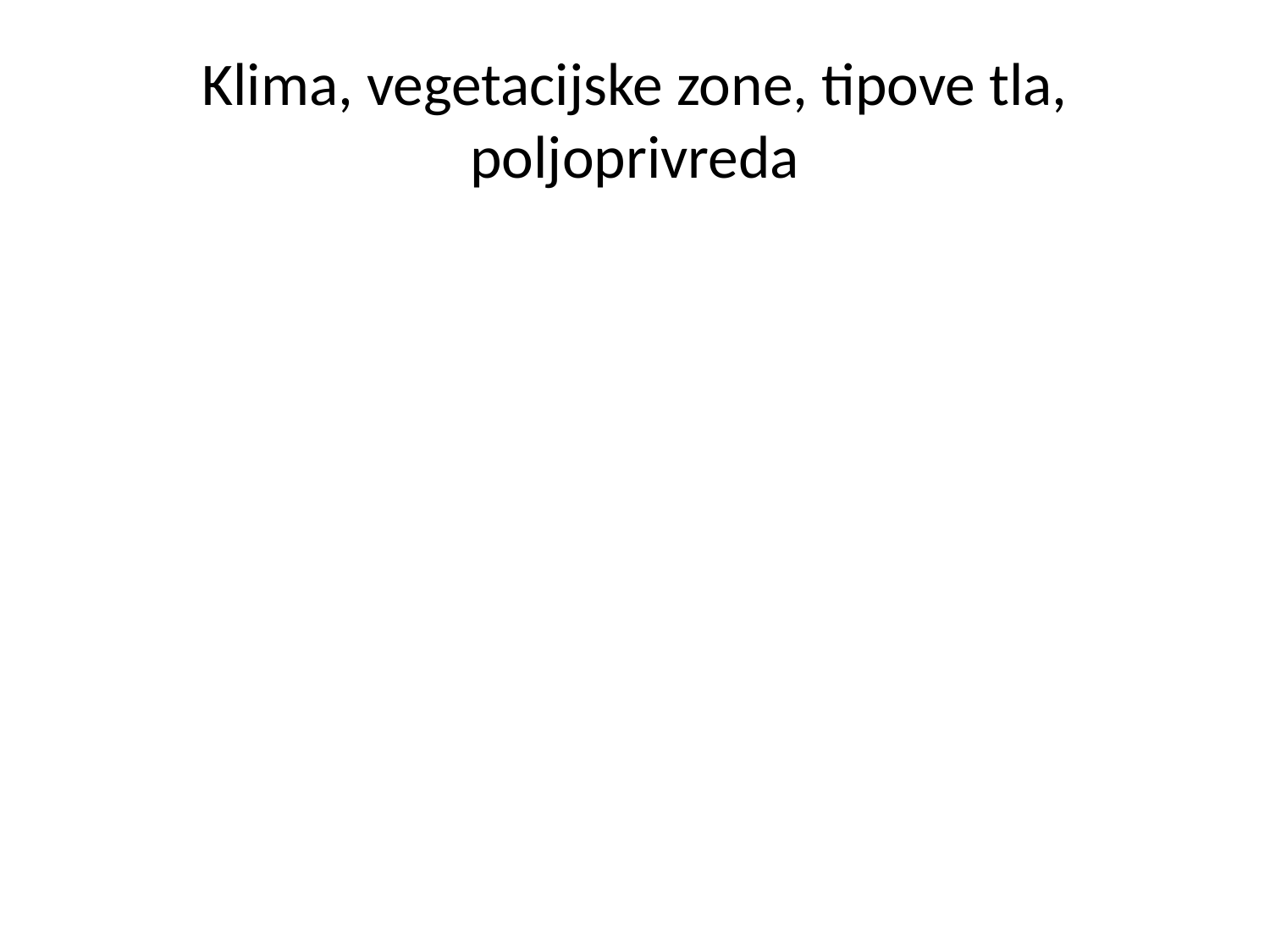

# Klima, vegetacijske zone, tipove tla, poljoprivreda